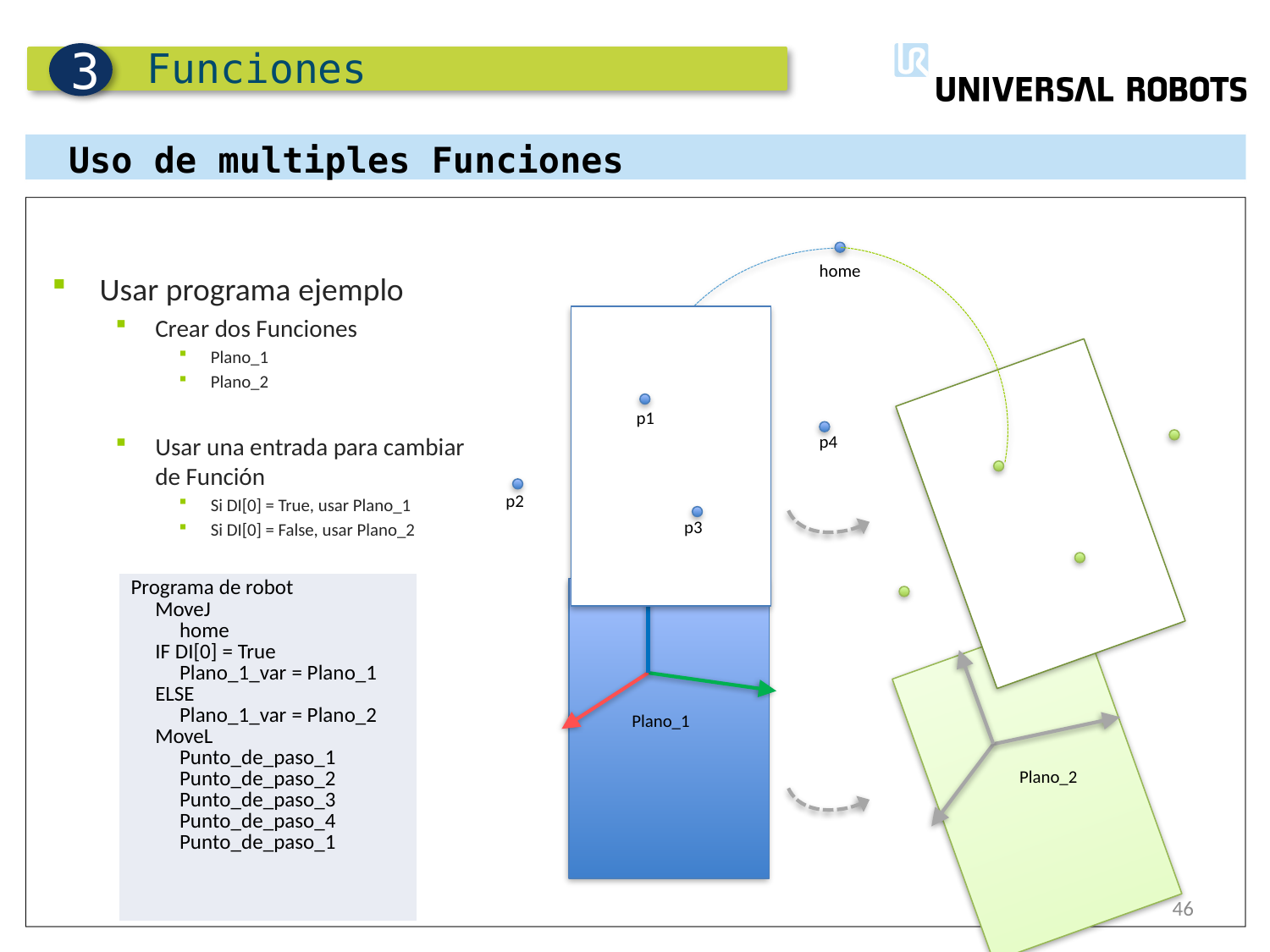

Funciones

3
Uso de multiples Funciones

Usar programa ejemplo
Crear dos Funciones
Plano_1
Plano_2

Usar una entrada para cambiar de Función
Si DI[0] = True, usar Plano_1
Si DI[0] = False, usar Plano_2

home

p1

p4

p2

p3

| Programa de robot MoveJ home IF DI[0] = True Plano\_1\_var = Plano\_1 ELSE Plano\_1\_var = Plano\_2 MoveL Punto\_de\_paso\_1 Punto\_de\_paso\_2 Punto\_de\_paso\_3 Punto\_de\_paso\_4 Punto\_de\_paso\_1 |
| --- |

Plano_1

Plano_2
46